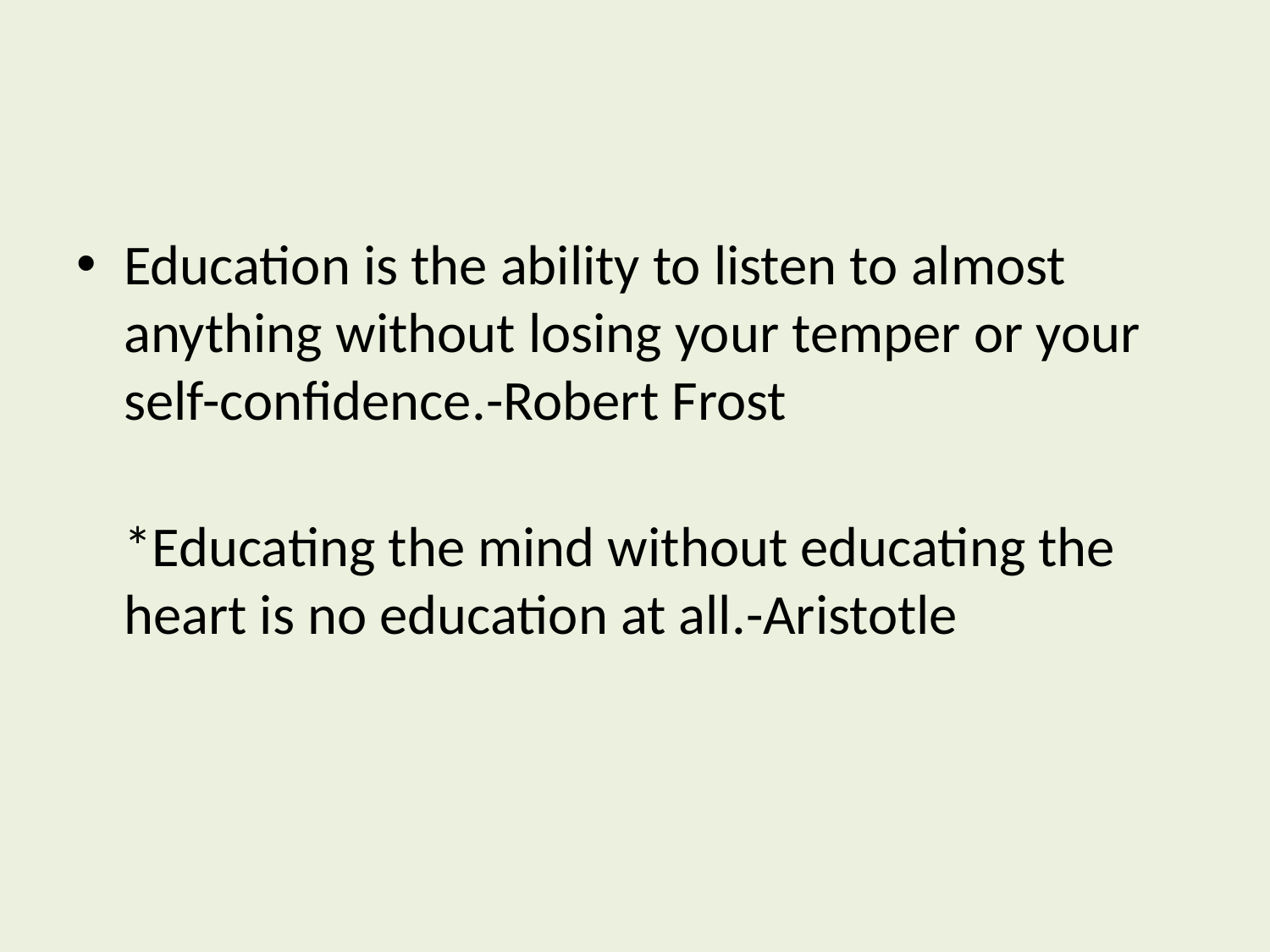

#
Education is the ability to listen to almost anything without losing your temper or your self-confidence.-Robert Frost
*Educating the mind without educating the heart is no education at all.-Aristotle